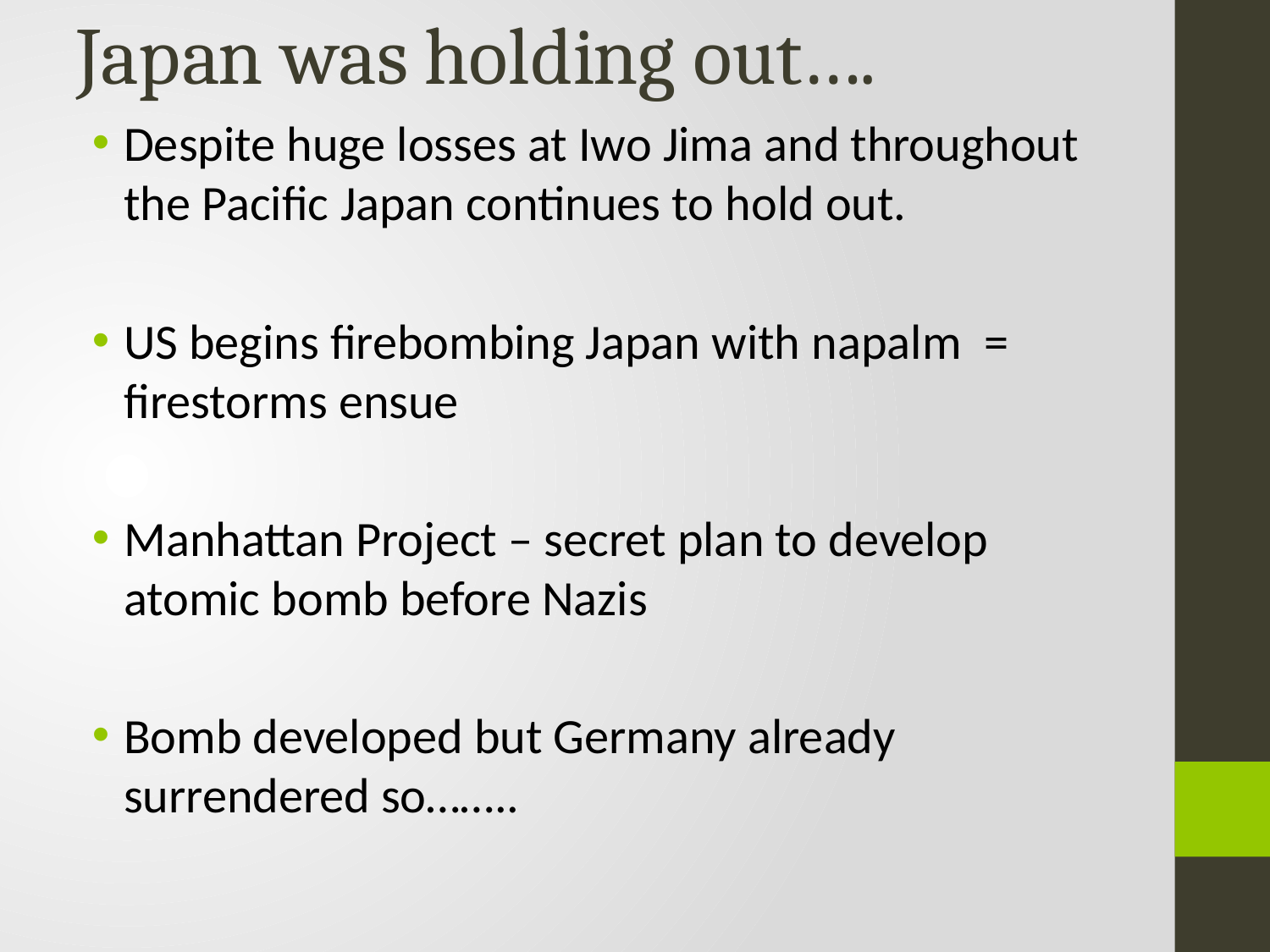

# Japan was holding out….
Despite huge losses at Iwo Jima and throughout the Pacific Japan continues to hold out.

US begins firebombing Japan with napalm  = firestorms ensue

Manhattan Project – secret plan to develop atomic bomb before Nazis

Bomb developed but Germany already surrendered so……..